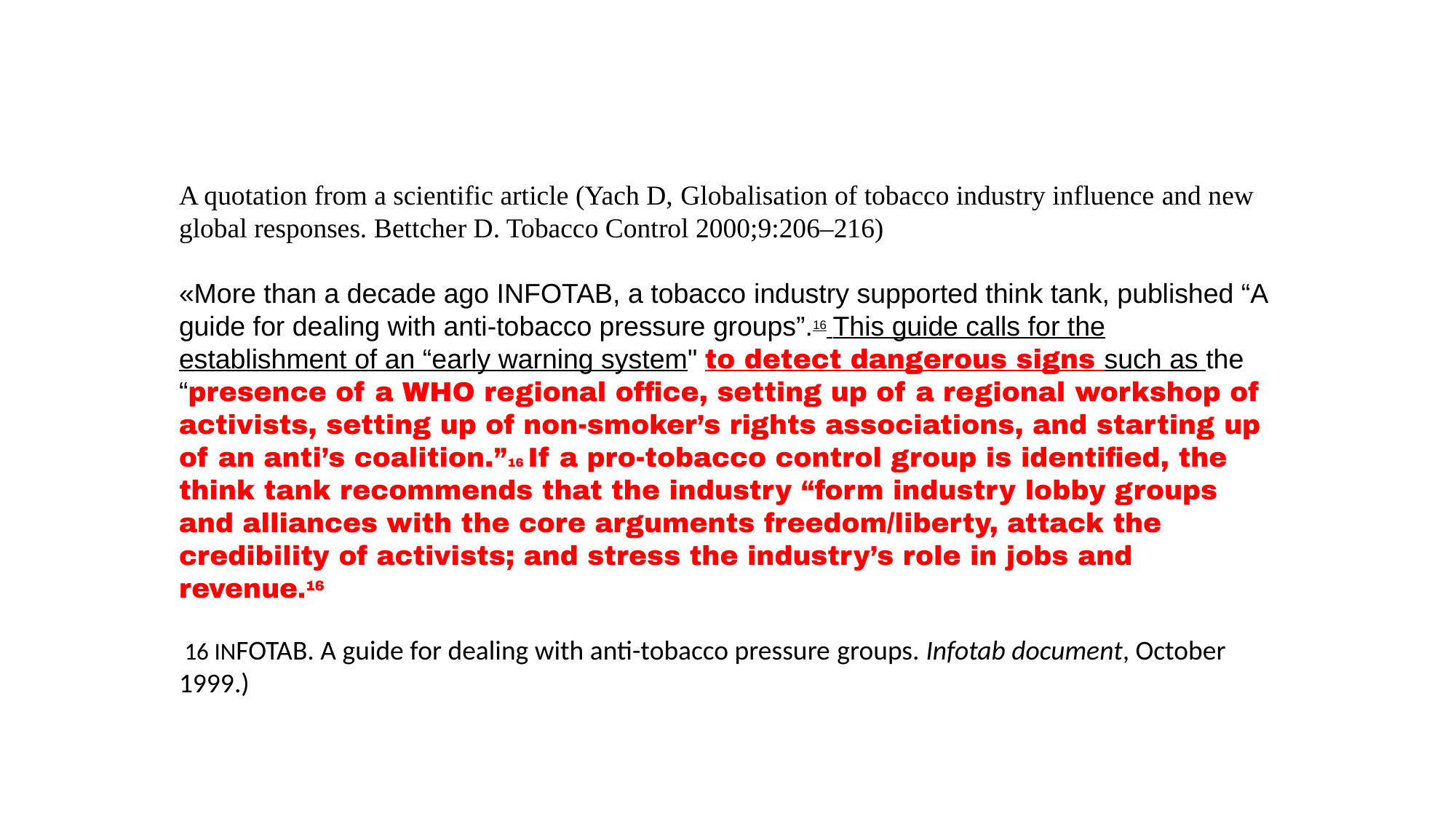

A quotation from a scientific article (Yach D, Globalisation of tobacco industry influence and new global responses. Bettcher D. Tobacco Control 2000;9:206–216)

«More than a decade ago INFOTAB, a tobacco industry supported think tank, published “A guide for dealing with anti-tobacco pressure groups”.16 This guide calls for the establishment of an “early warning system" to detect dangerous signs such as the “presence of a WHO regional office, setting up of a regional workshop of activists, setting up of non-smoker’s rights associations, and starting up of an anti’s coalition.”16 If a pro-tobacco control group is identified, the think tank recommends that the industry “form industry lobby groups and alliances with the core arguments freedom/liberty, attack the credibility of activists; and stress the industry’s role in jobs and revenue.16

 16 INFOTAB. A guide for dealing with anti-tobacco pressure groups. Infotab document, October 1999.)